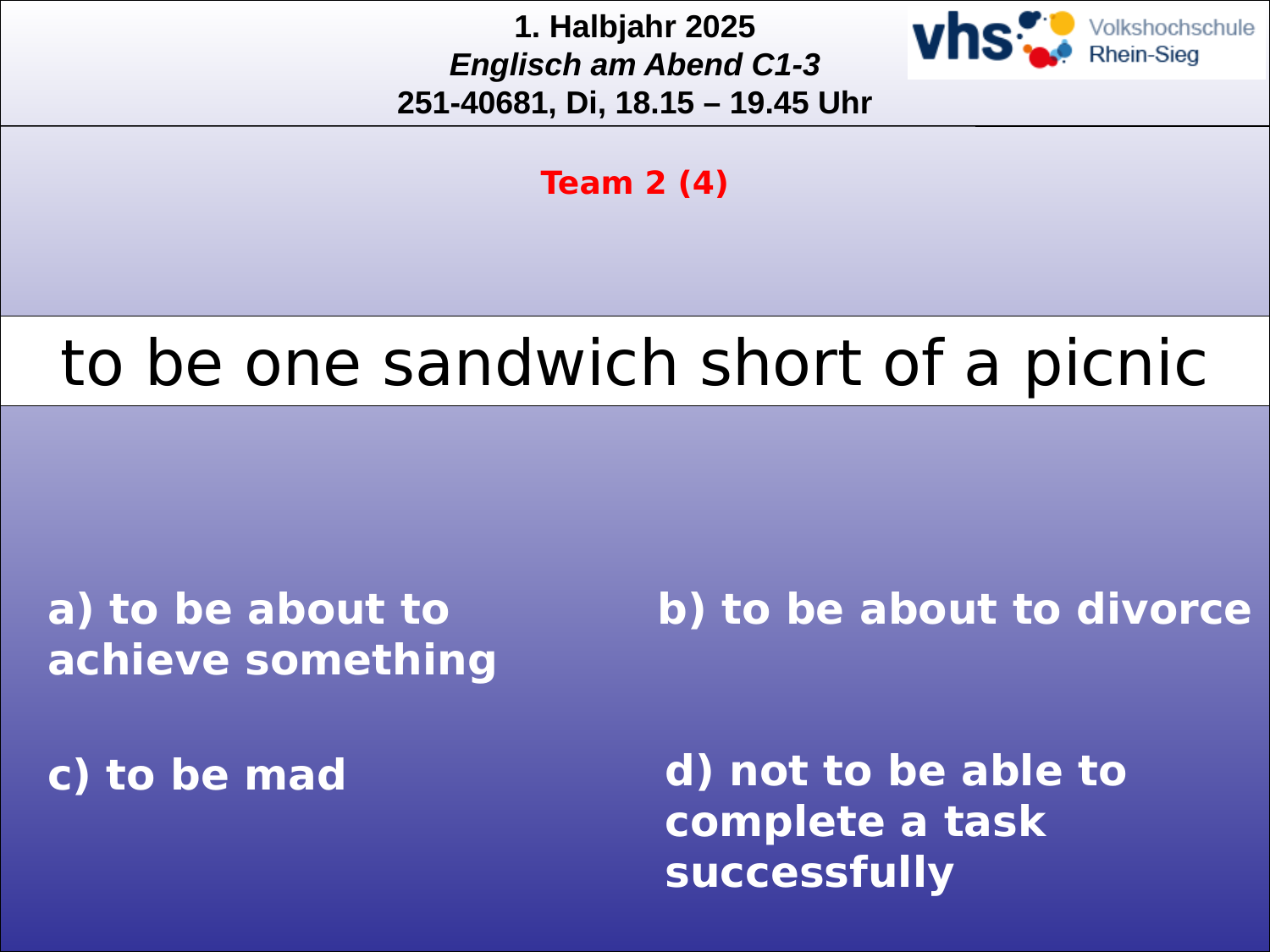

Team 2 (4)
# to be one sandwich short of a picnic
a) to be about to achieve something
b) to be about to divorce
d) not to be able to complete a task successfully
c) to be mad